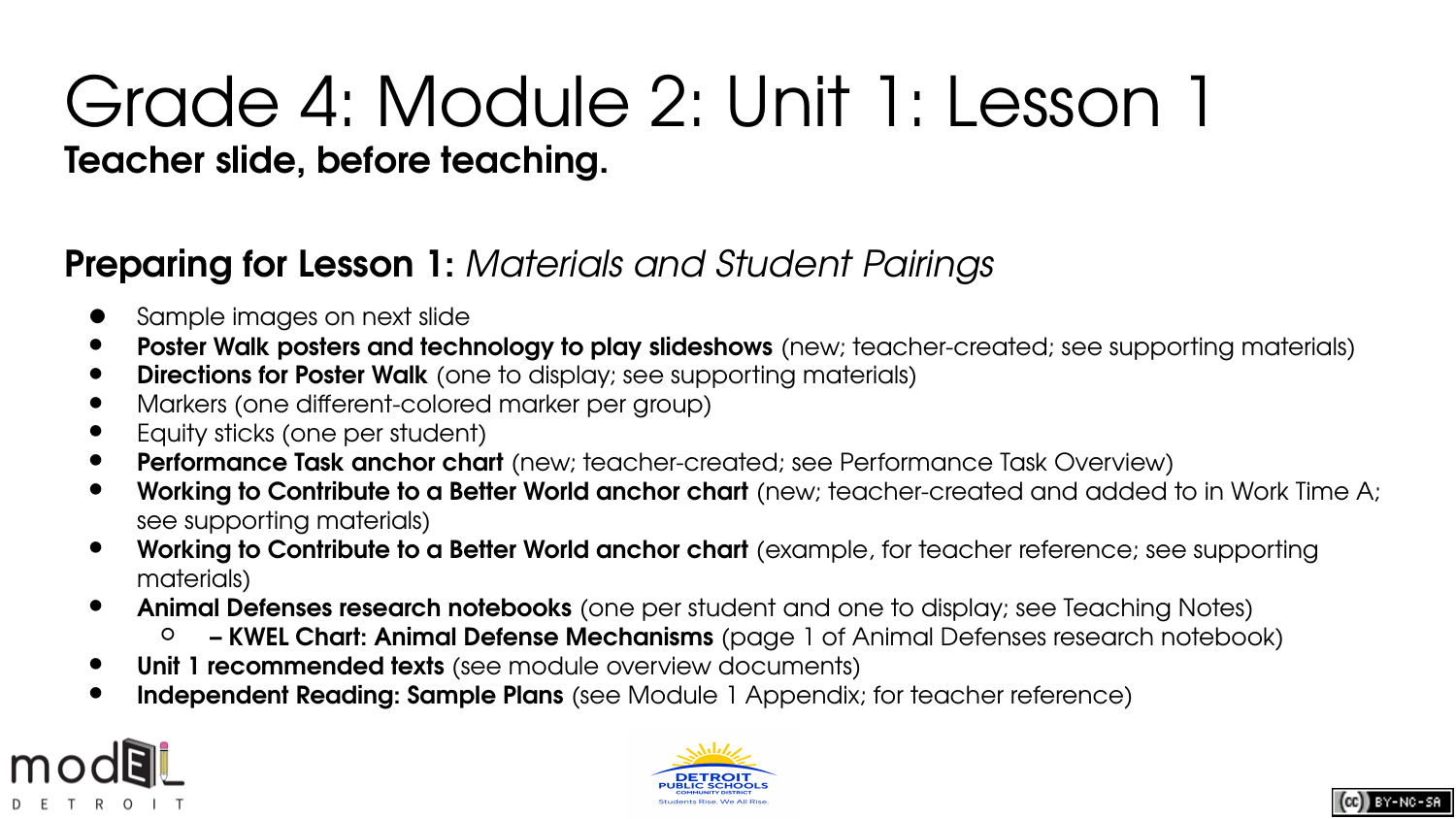

# Grade 4: Module 2: Unit 1: Lesson 1
Teacher slide, before teaching.
Preparing for Lesson 1: Materials and Student Pairings
Sample images on next slide
Poster Walk posters and technology to play slideshows (new; teacher-created; see supporting materials)
Directions for Poster Walk (one to display; see supporting materials)
Markers (one different-colored marker per group)
Equity sticks (one per student)
Performance Task anchor chart (new; teacher-created; see Performance Task Overview)
Working to Contribute to a Better World anchor chart (new; teacher-created and added to in Work Time A; see supporting materials)
Working to Contribute to a Better World anchor chart (example, for teacher reference; see supporting materials)
Animal Defenses research notebooks (one per student and one to display; see Teaching Notes)
– KWEL Chart: Animal Defense Mechanisms (page 1 of Animal Defenses research notebook)
Unit 1 recommended texts (see module overview documents)
Independent Reading: Sample Plans (see Module 1 Appendix; for teacher reference)